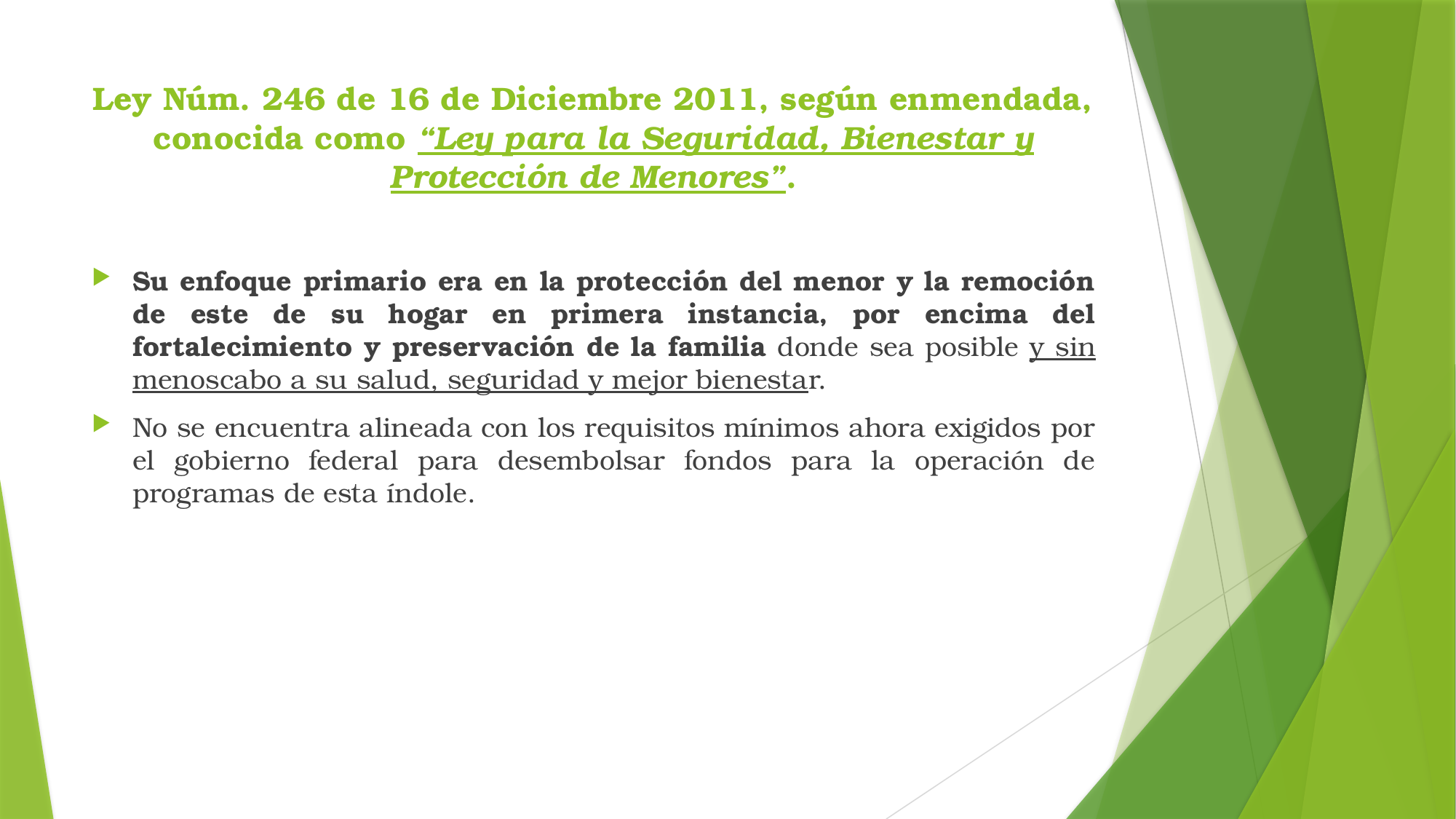

# Ley Núm. 246 de 16 de Diciembre 2011, según enmendada, conocida como “Ley para la Seguridad, Bienestar y Protección de Menores”.
Su enfoque primario era en la protección del menor y la remoción de este de su hogar en primera instancia, por encima del fortalecimiento y preservación de la familia donde sea posible y sin menoscabo a su salud, seguridad y mejor bienestar.
No se encuentra alineada con los requisitos mínimos ahora exigidos por el gobierno federal para desembolsar fondos para la operación de programas de esta índole.